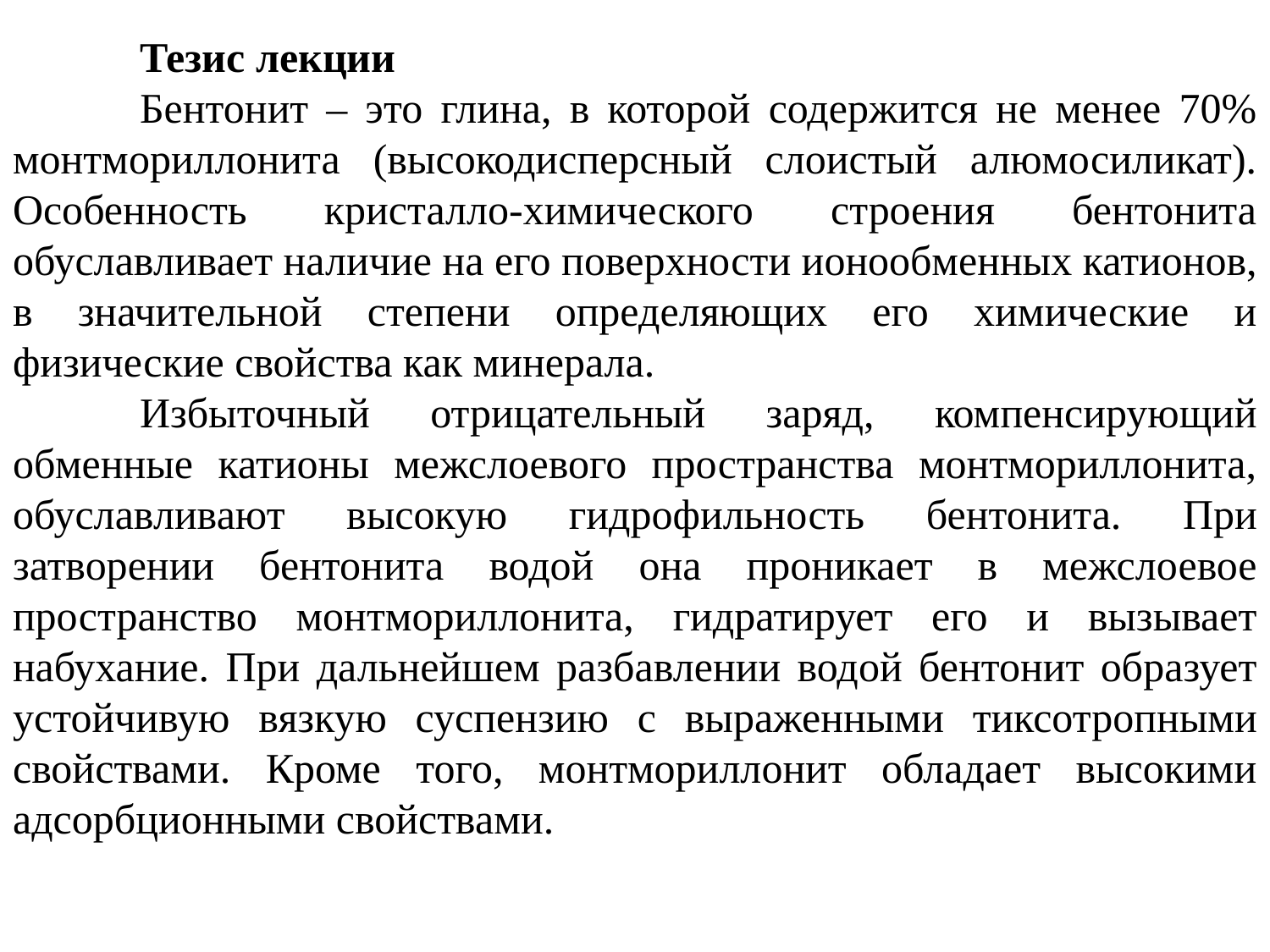

Тезис лекции
	Бентонит – это глина, в которой содержится не менее 70% монтмориллонита (высокодисперсный слоистый алюмосиликат). Особенность кристалло-химического строения бентонита обуславливает наличие на его поверхности ионообменных катионов, в значительной степени определяющих его химические и физические свойства как минерала.
	Избыточный отрицательный заряд, компенсирующий обменные катионы межслоевого пространства монтмориллонита, обуславливают высокую гидрофильность бентонита. При затворении бентонита водой она проникает в межслоевое пространство монтмориллонита, гидратирует его и вызывает набухание. При дальнейшем разбавлении водой бентонит образует устойчивую вязкую суспензию с выраженными тиксотропными свойствами. Кроме того, монтмориллонит обладает высокими адсорбционными свойствами.